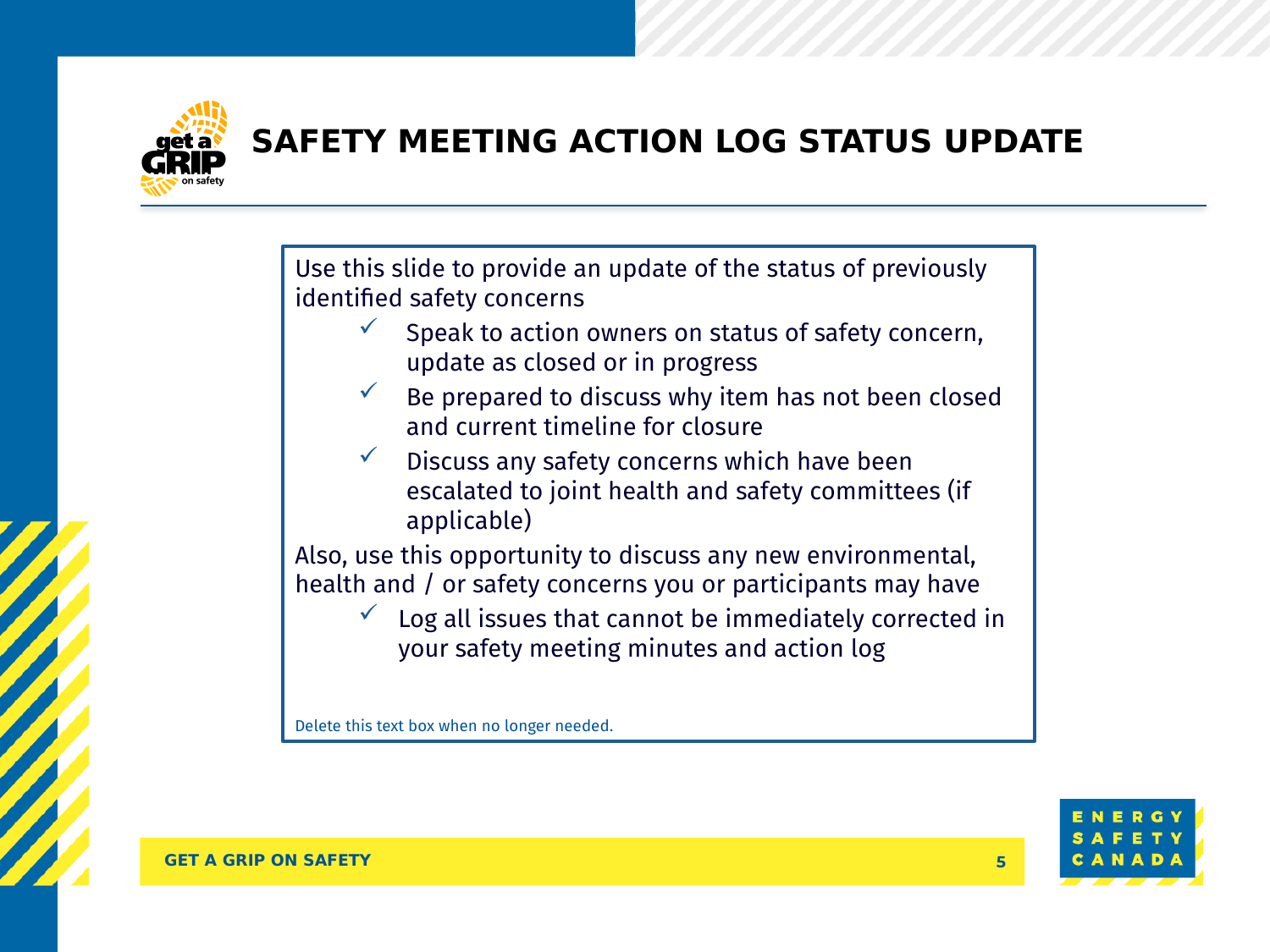

# Safety meeting action log status update
Use this slide to provide an update of the status of previously identified safety concerns
Speak to action owners on status of safety concern, update as closed or in progress
Be prepared to discuss why item has not been closed and current timeline for closure
Discuss any safety concerns which have been escalated to joint health and safety committees (if applicable)
Also, use this opportunity to discuss any new environmental, health and / or safety concerns you or participants may have
Log all issues that cannot be immediately corrected in your safety meeting minutes and action log

Delete this text box when no longer needed.
Get a grip on safety
5